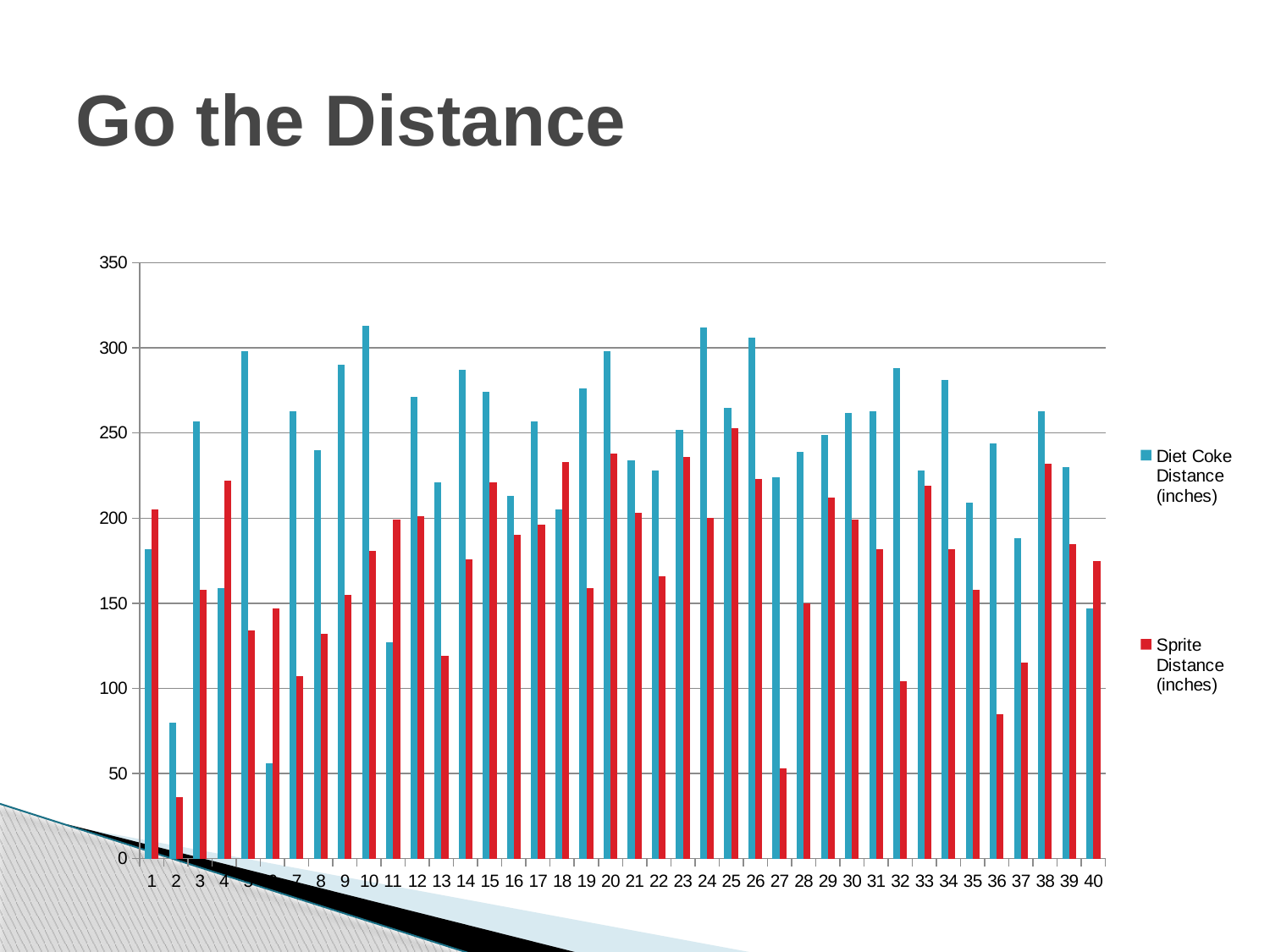

# Go the Distance

### Chart

| Category | Diet Coke Distance (inches) | Sprite Distance (inches) |
|---|---|---|